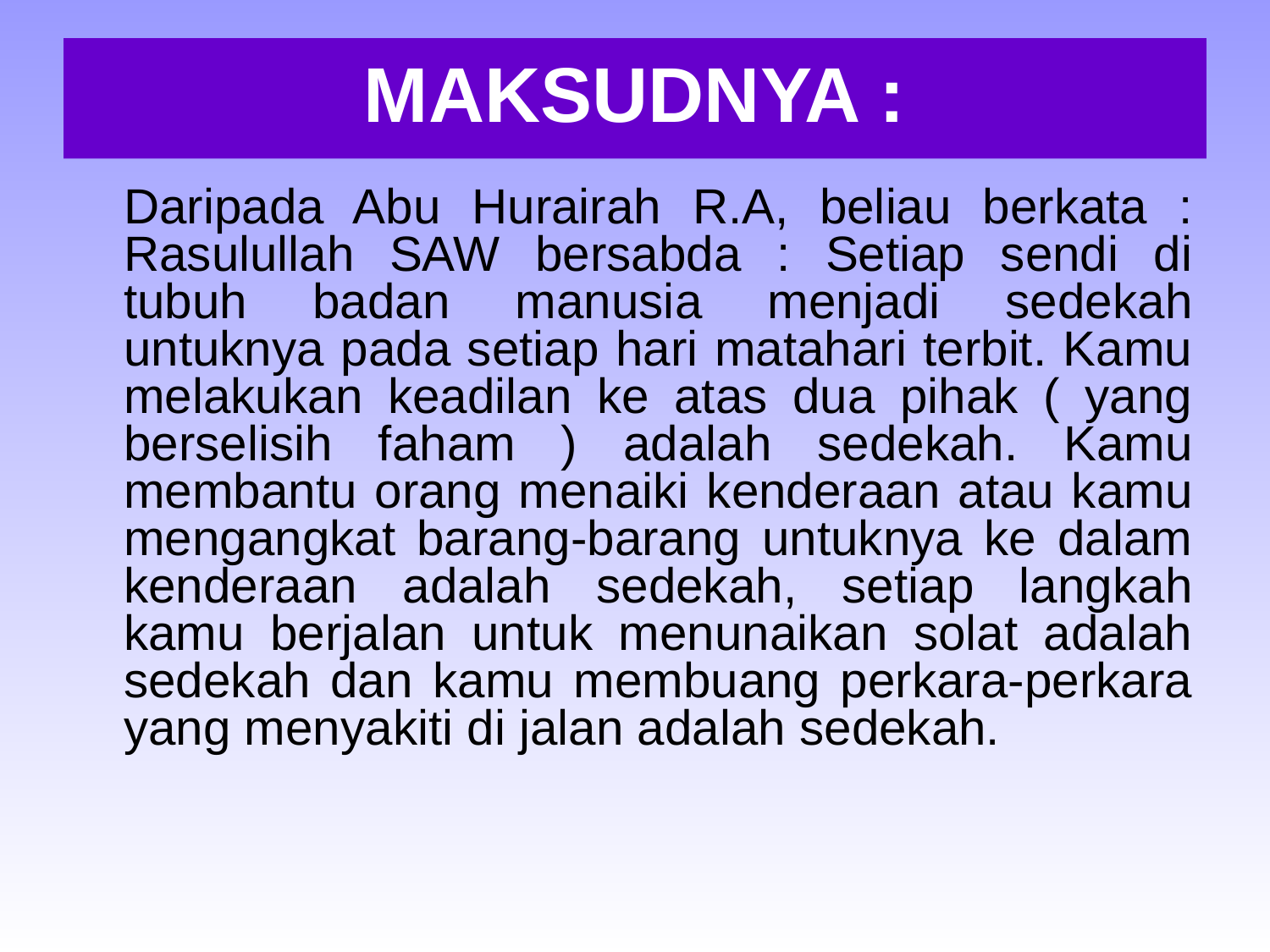

# MAKSUDNYA :
	Daripada Abu Hurairah R.A, beliau berkata : Rasulullah SAW bersabda : Setiap sendi di tubuh badan manusia menjadi sedekah untuknya pada setiap hari matahari terbit. Kamu melakukan keadilan ke atas dua pihak ( yang berselisih faham ) adalah sedekah. Kamu membantu orang menaiki kenderaan atau kamu mengangkat barang-barang untuknya ke dalam kenderaan adalah sedekah, setiap langkah kamu berjalan untuk menunaikan solat adalah sedekah dan kamu membuang perkara-perkara yang menyakiti di jalan adalah sedekah.